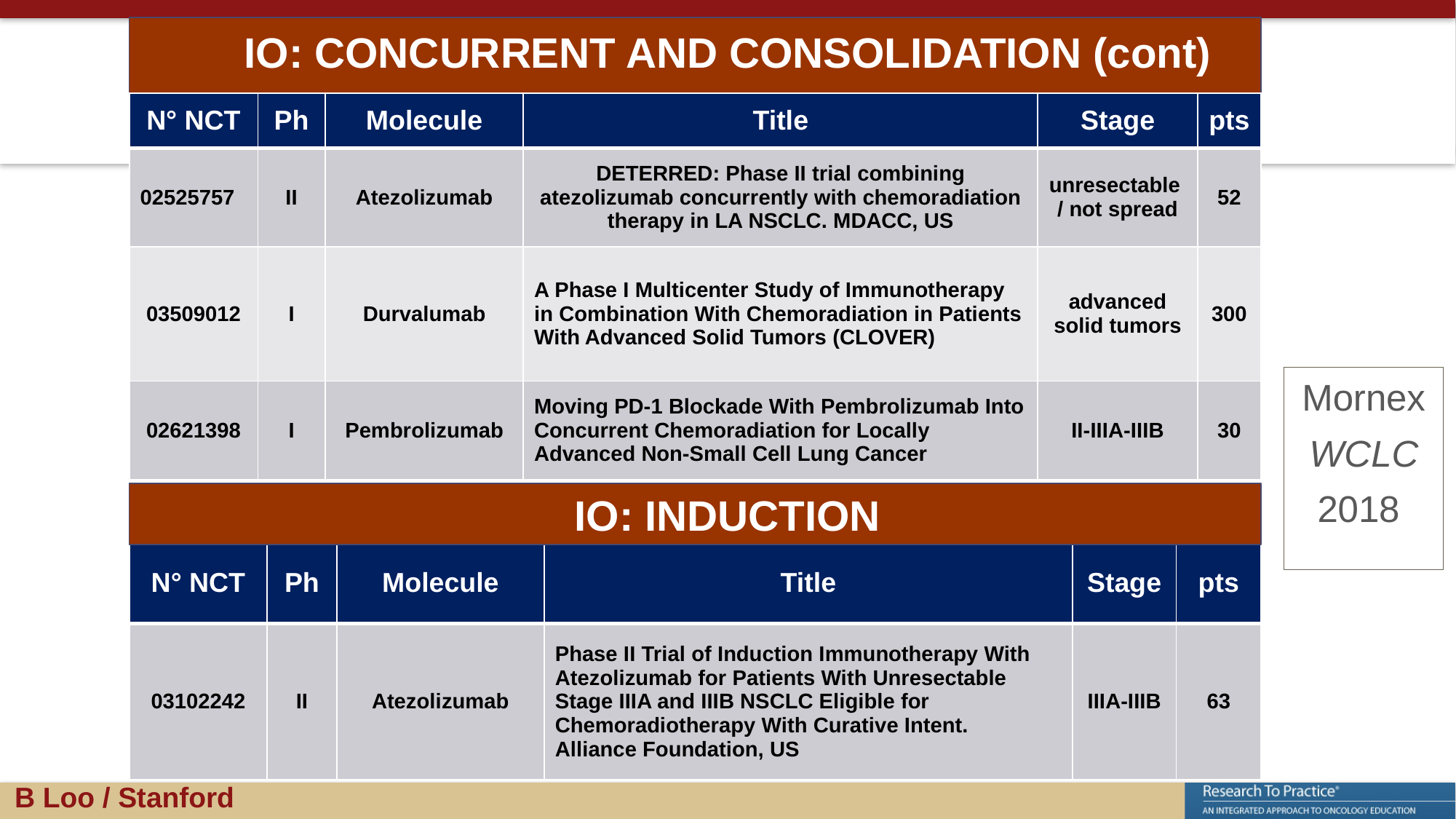

IO: CONCURRENT AND CONSOLIDATION (cont)
| N° NCT | Ph | Molecule | Title | Stage | pts |
| --- | --- | --- | --- | --- | --- |
| 02525757 | II | Atezolizumab | DETERRED: Phase II trial combining atezolizumab concurrently with chemoradiation therapy in LA NSCLC. MDACC, US | unresectable / not spread | 52 |
| 03509012 | I | Durvalumab | A Phase I Multicenter Study of Immunotherapy in Combination With Chemoradiation in Patients With Advanced Solid Tumors (CLOVER) | advanced solid tumors | 300 |
| 02621398 | I | Pembrolizumab | Moving PD-1 Blockade With Pembrolizumab Into Concurrent Chemoradiation for Locally Advanced Non-Small Cell Lung Cancer | II-IIIA-IIIB | 30 |
Mornex
WCLC
2018

IO: INDUCTION
| N° NCT | Ph | Molecule | Title | Stage | pts |
| --- | --- | --- | --- | --- | --- |
| 03102242 | II | Atezolizumab | Phase II Trial of Induction Immunotherapy With Atezolizumab for Patients With Unresectable Stage IIIA and IIIB NSCLC Eligible for Chemoradiotherapy With Curative Intent. Alliance Foundation, US | IIIA-IIIB | 63 |
B Loo / Stanford